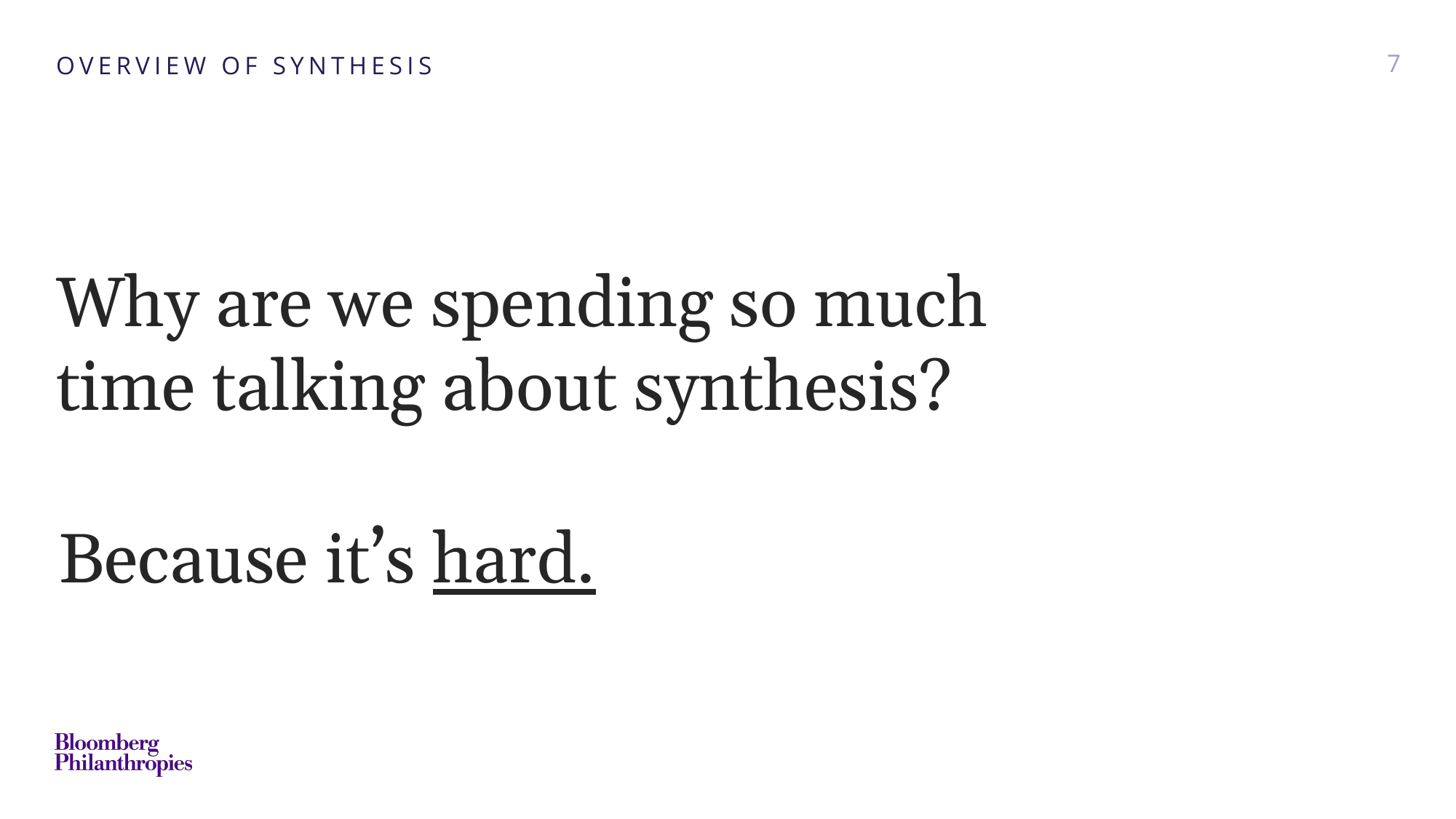

OVERVIEW OF SYNTHESIS
7
Why are we spending so much time talking about synthesis?

Because it’s hard.